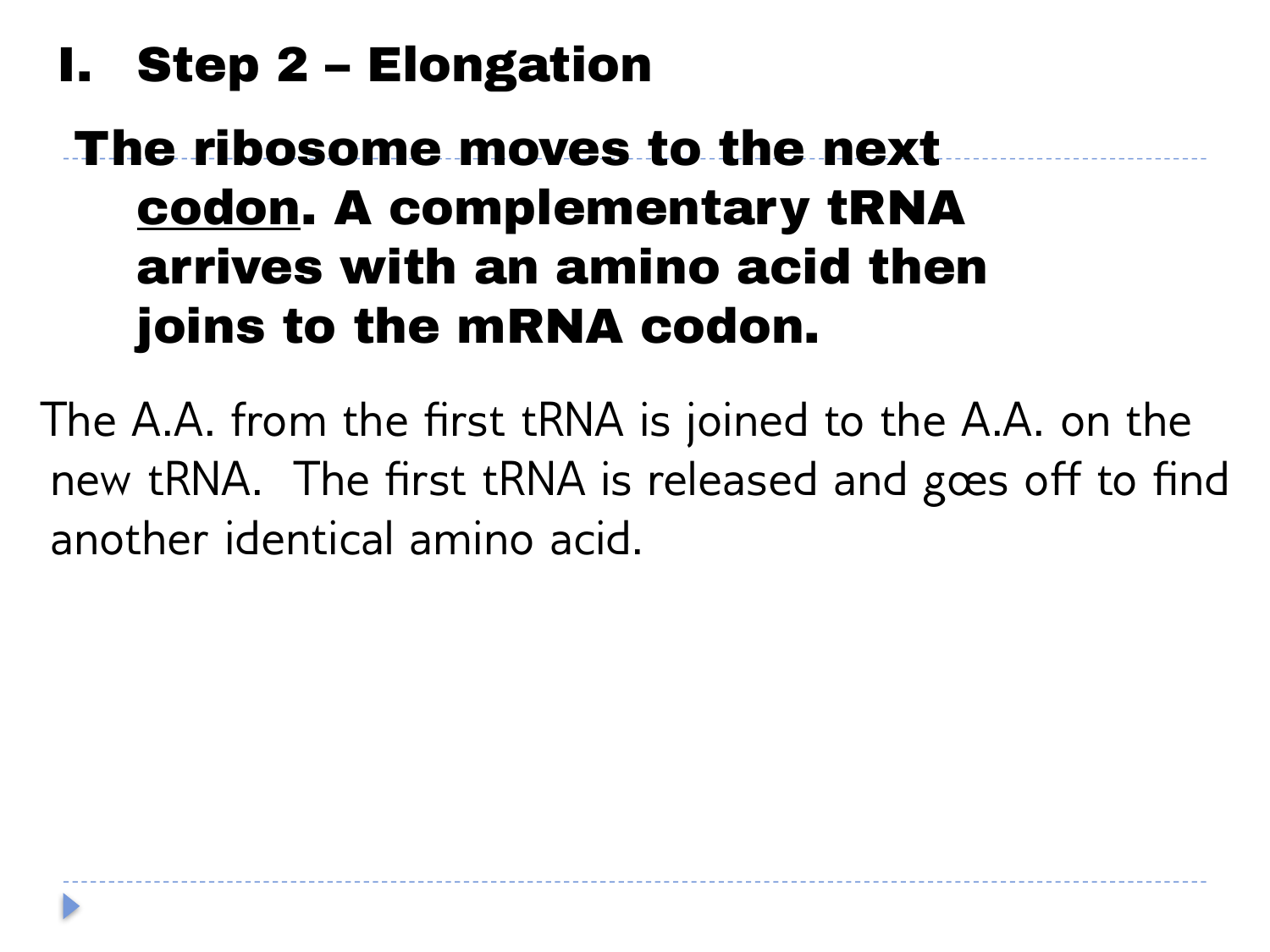

Step 2 – Elongation
 The ribosome moves to the next codon. A complementary tRNA  arrives with an amino acid then joins to the mRNA codon.
  The A.A. from the first tRNA is joined to the A.A. on the new tRNA.  The first tRNA is released and goes off to find another identical amino acid.